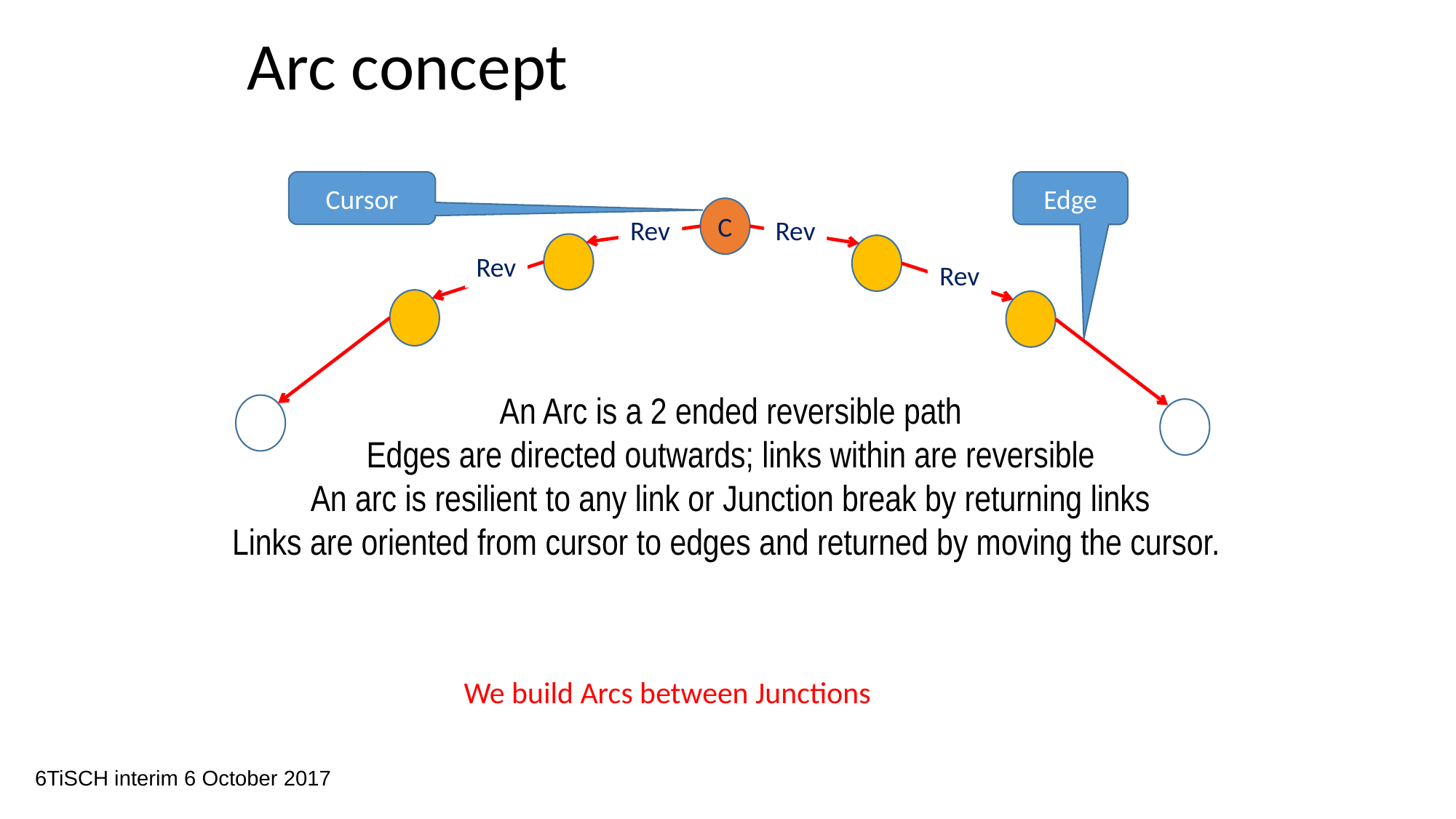

# Arc concept
Cursor
Edge
C
Rev
Rev

Rev
Rev

An Arc is a 2 ended reversible path
Edges are directed outwards; links within are reversible
An arc is resilient to any link or Junction break by returning links
Links are oriented from cursor to edges and returned by moving the cursor.

We build Arcs between Junctions